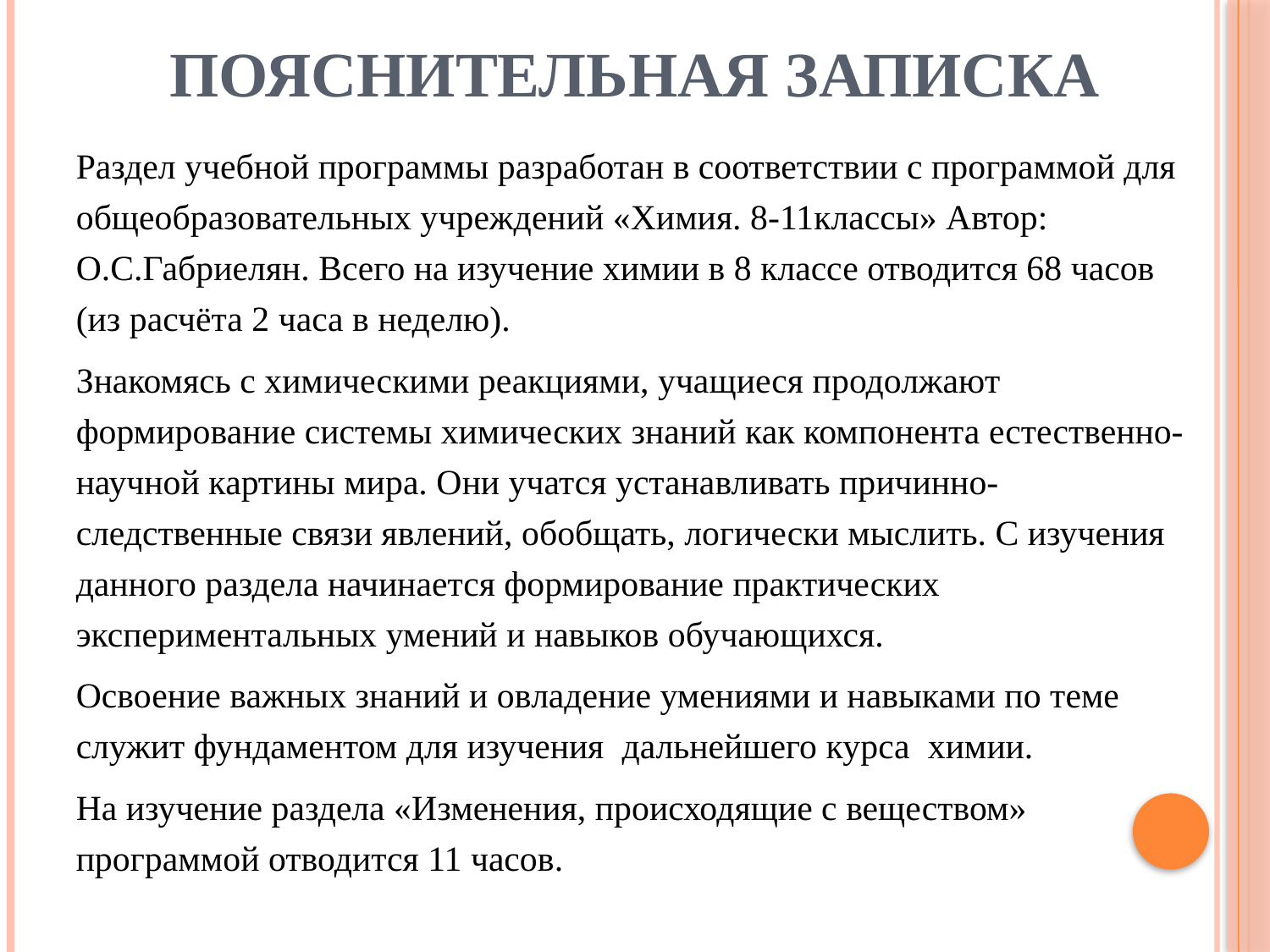

# Пояснительная записка
Раздел учебной программы разработан в соответствии с программой для общеобразовательных учреждений «Химия. 8-11классы» Автор: О.С.Габриелян. Всего на изучение химии в 8 классе отводится 68 часов (из расчёта 2 часа в неделю).
Знакомясь с химическими реакциями, учащиеся продолжают формирование системы химических знаний как компонента естественно-научной картины мира. Они учатся устанавливать причинно-следственные связи явлений, обобщать, логически мыслить. С изучения данного раздела начинается формирование практических экспериментальных умений и навыков обучающихся.
Освоение важных знаний и овладение умениями и навыками по теме служит фундаментом для изучения  дальнейшего курса  химии.
На изучение раздела «Изменения, происходящие с веществом» программой отводится 11 часов.